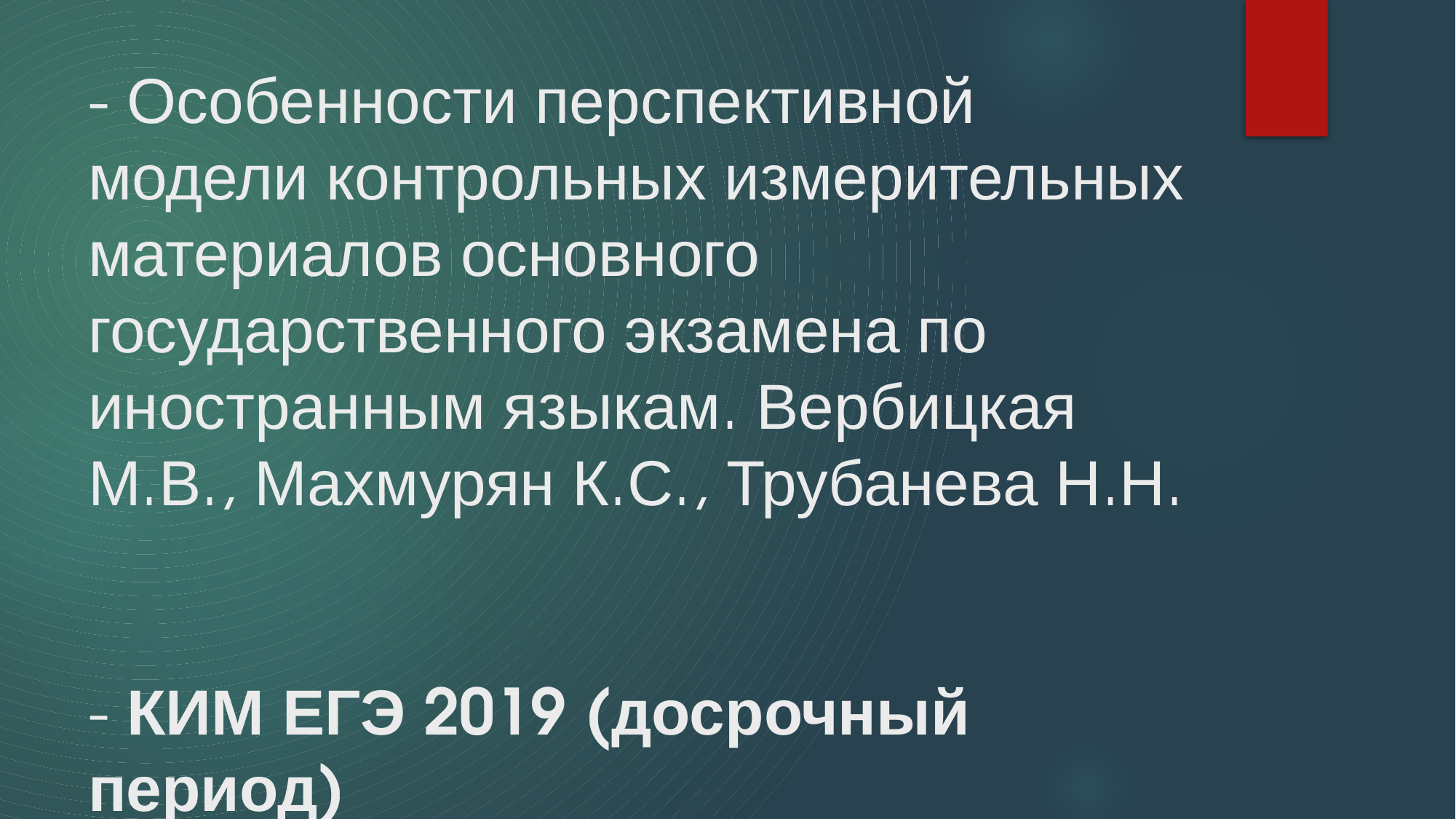

# - Особенности перспективной модели контрольных измерительных материалов основного государственного экзамена по иностранным языкам. Вербицкая М.В., Махмурян К.С., Трубанева Н.Н. - КИМ ЕГЭ 2019 (досрочный период)